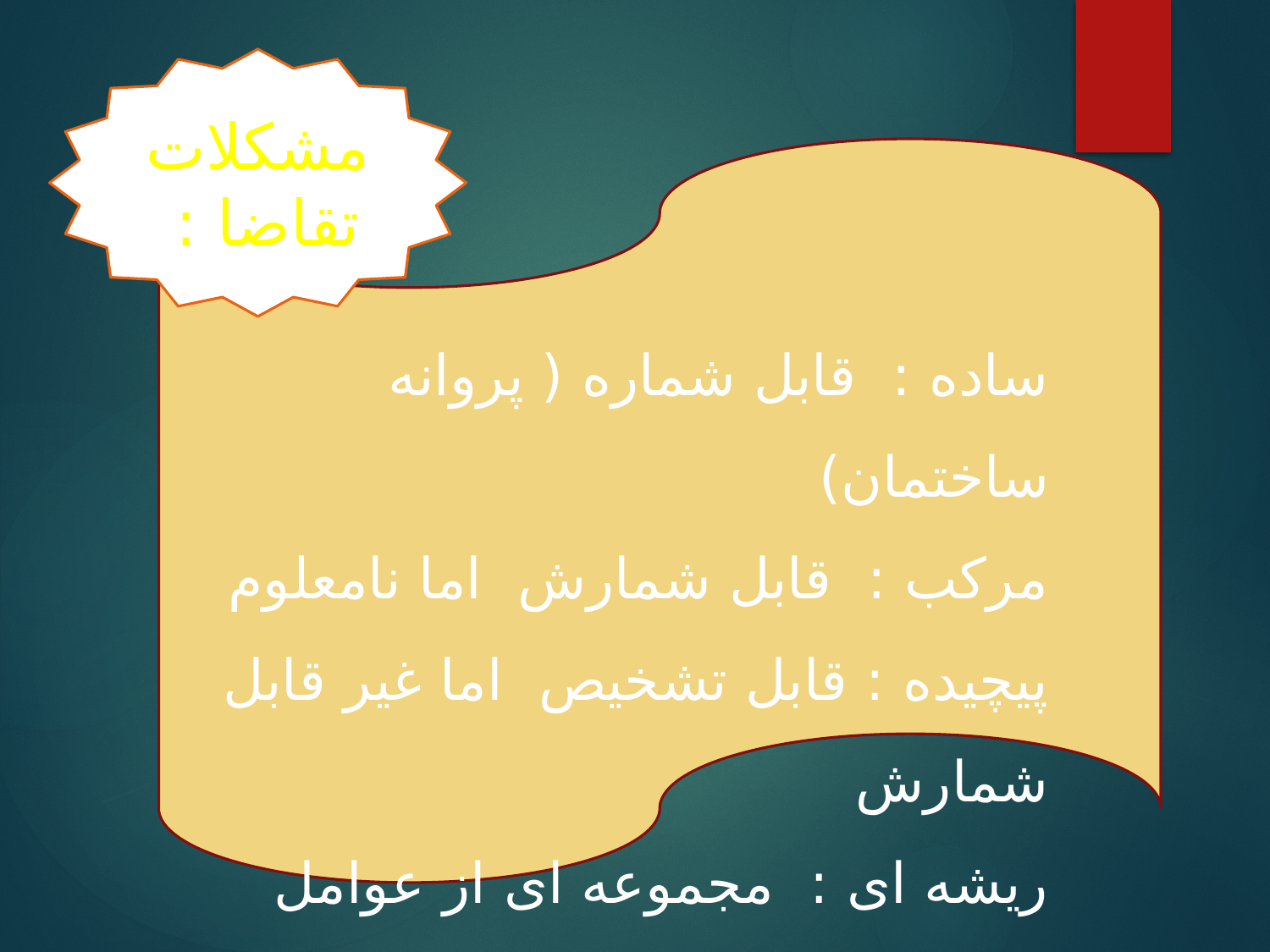

مشکلات تقاضا :

ساده :  قابل شماره ( پروانه ساختمان)
مرکب :  قابل شمارش  اما نامعلوم
پیچیده : قابل تشخیص  اما غیر قابل شمارش
ریشه ای :  مجموعه ای از عوامل